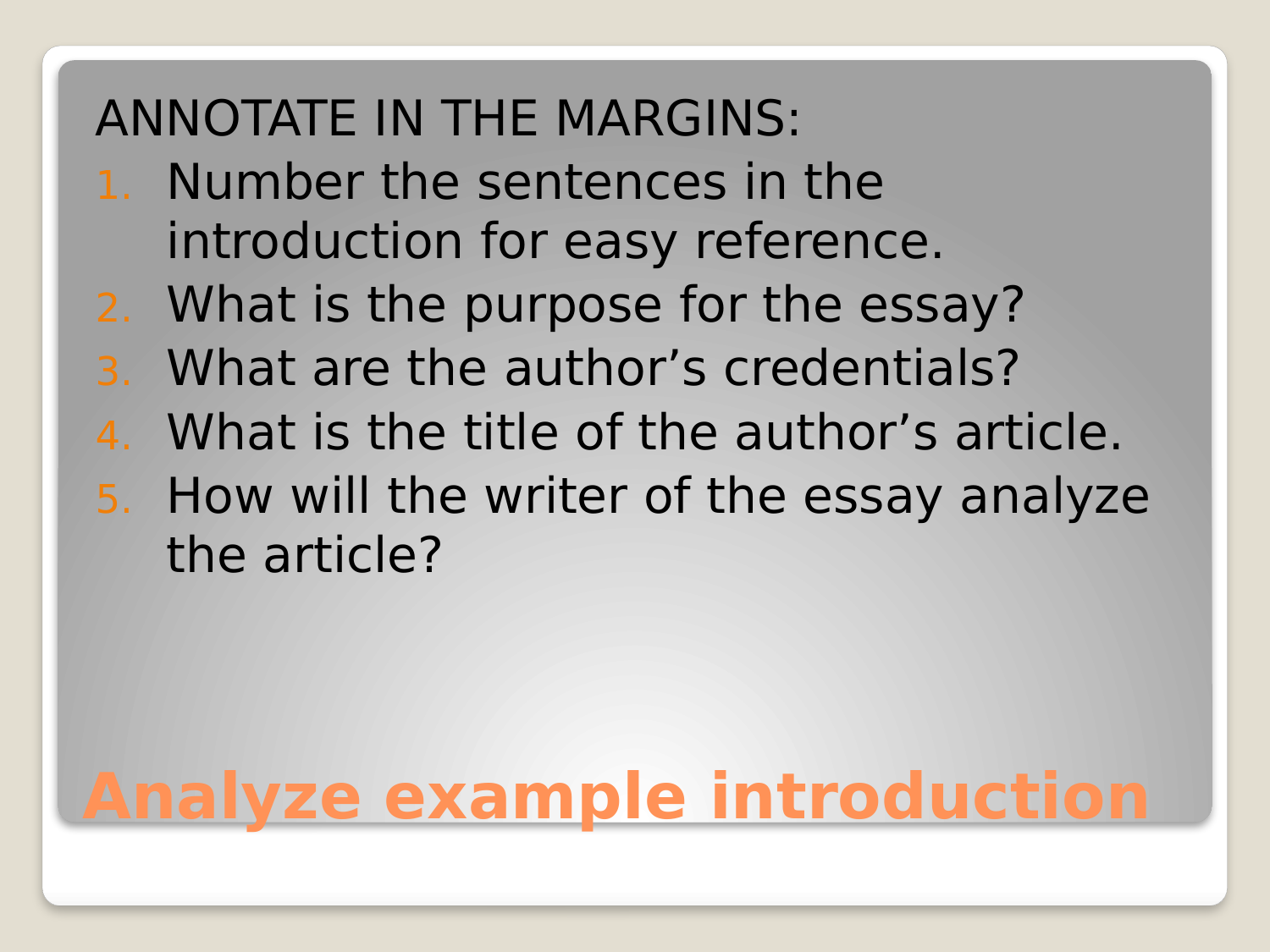

ANNOTATE IN THE MARGINS:
Number the sentences in the introduction for easy reference.
What is the purpose for the essay?
What are the author’s credentials?
What is the title of the author’s article.
How will the writer of the essay analyze the article?

# Analyze example introduction